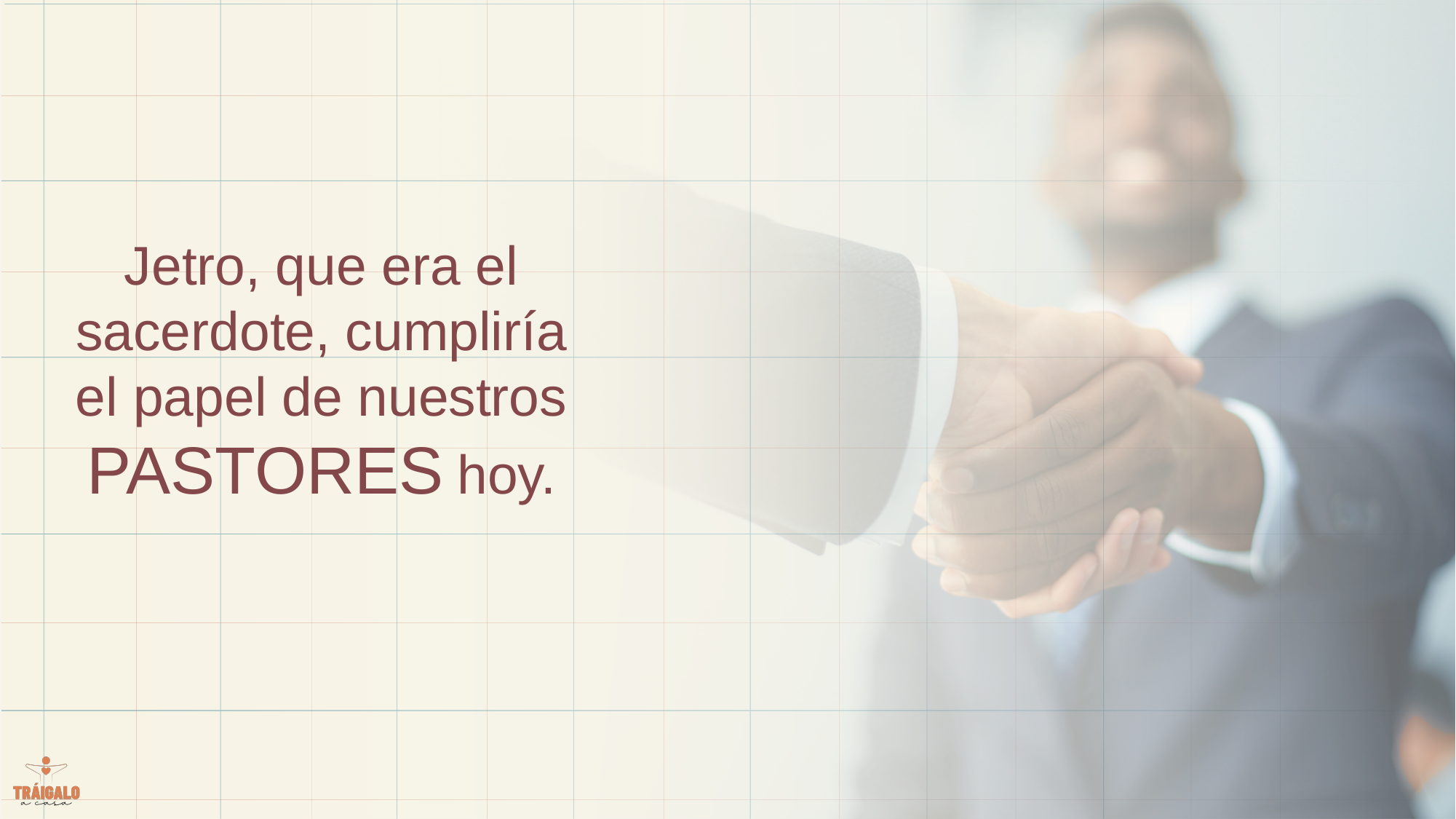

Jetro, que era el sacerdote, cumpliría el papel de nuestros PASTORES hoy.